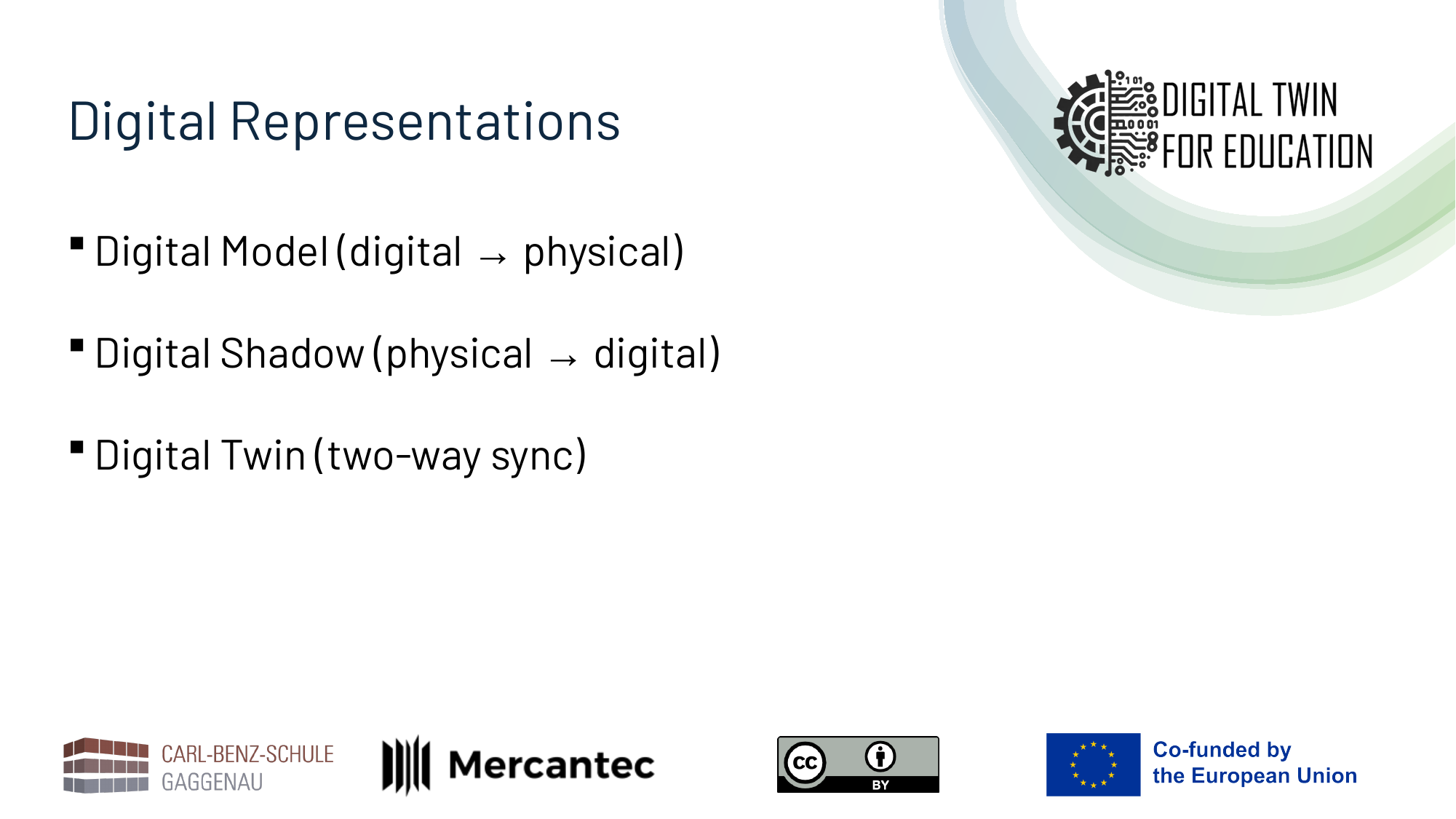

# Digital Representations
Digital Model (digital → physical)

Digital Shadow (physical → digital)

Digital Twin (two-way sync)